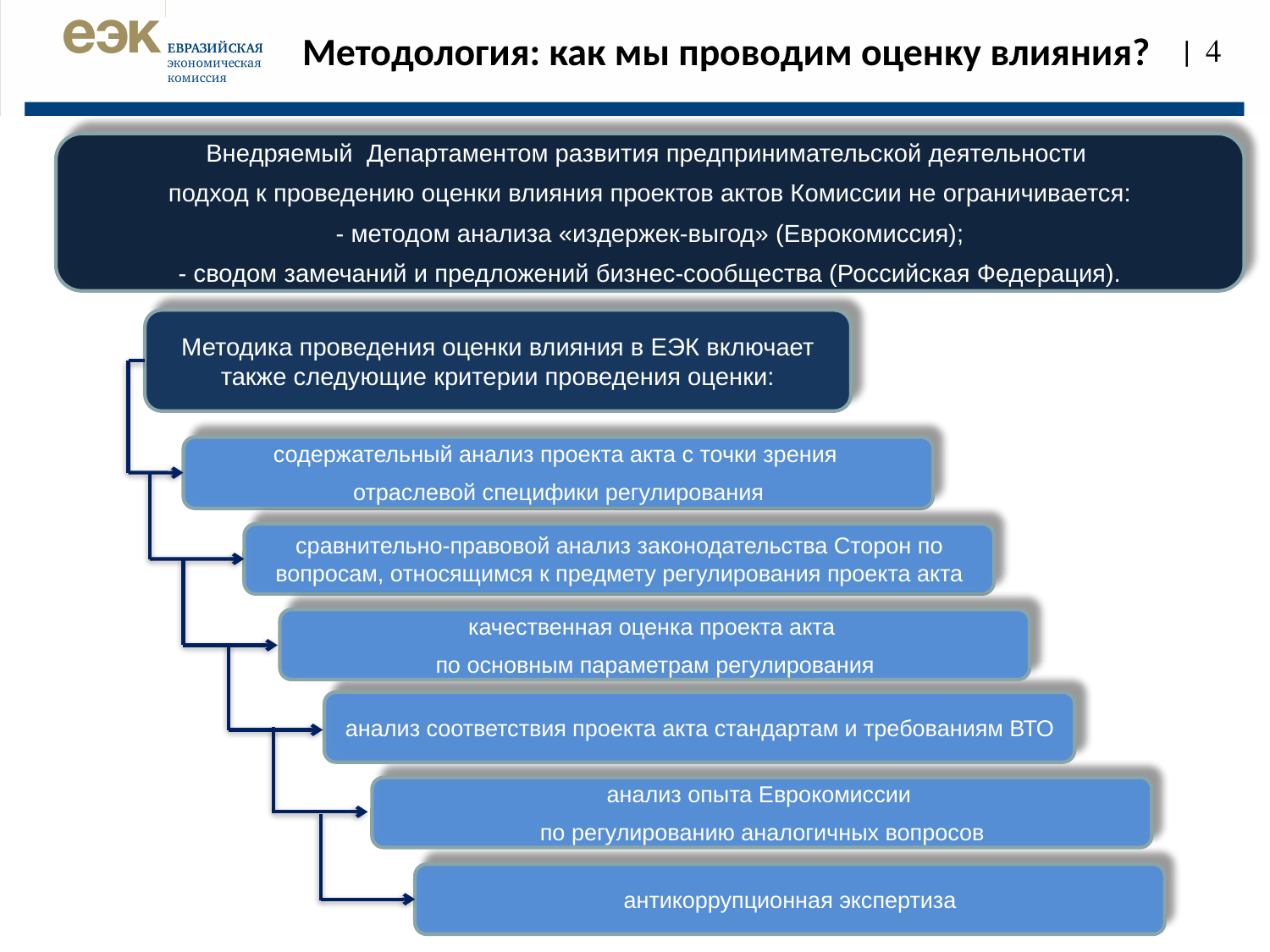

Методология: как мы проводим оценку влияния?
|  4
Внедряемый  Департаментом развития предпринимательской деятельности
подход к проведению оценки влияния проектов актов Комиссии не ограничивается:
- методом анализа «издержек-выгод» (Еврокомиссия);
- сводом замечаний и предложений бизнес-сообщества (Российская Федерация).
Методика проведения оценки влияния в ЕЭК включает также следующие критерии проведения оценки:
содержательный анализ проекта акта с точки зрения
отраслевой специфики регулирования
сравнительно-правовой анализ законодательства Сторон по вопросам, относящимся к предмету регулирования проекта акта
качественная оценка проекта акта
по основным параметрам регулирования
анализ соответствия проекта акта стандартам и требованиям ВТО
анализ опыта Еврокомиссии
по регулированию аналогичных вопросов
антикоррупционная экспертиза